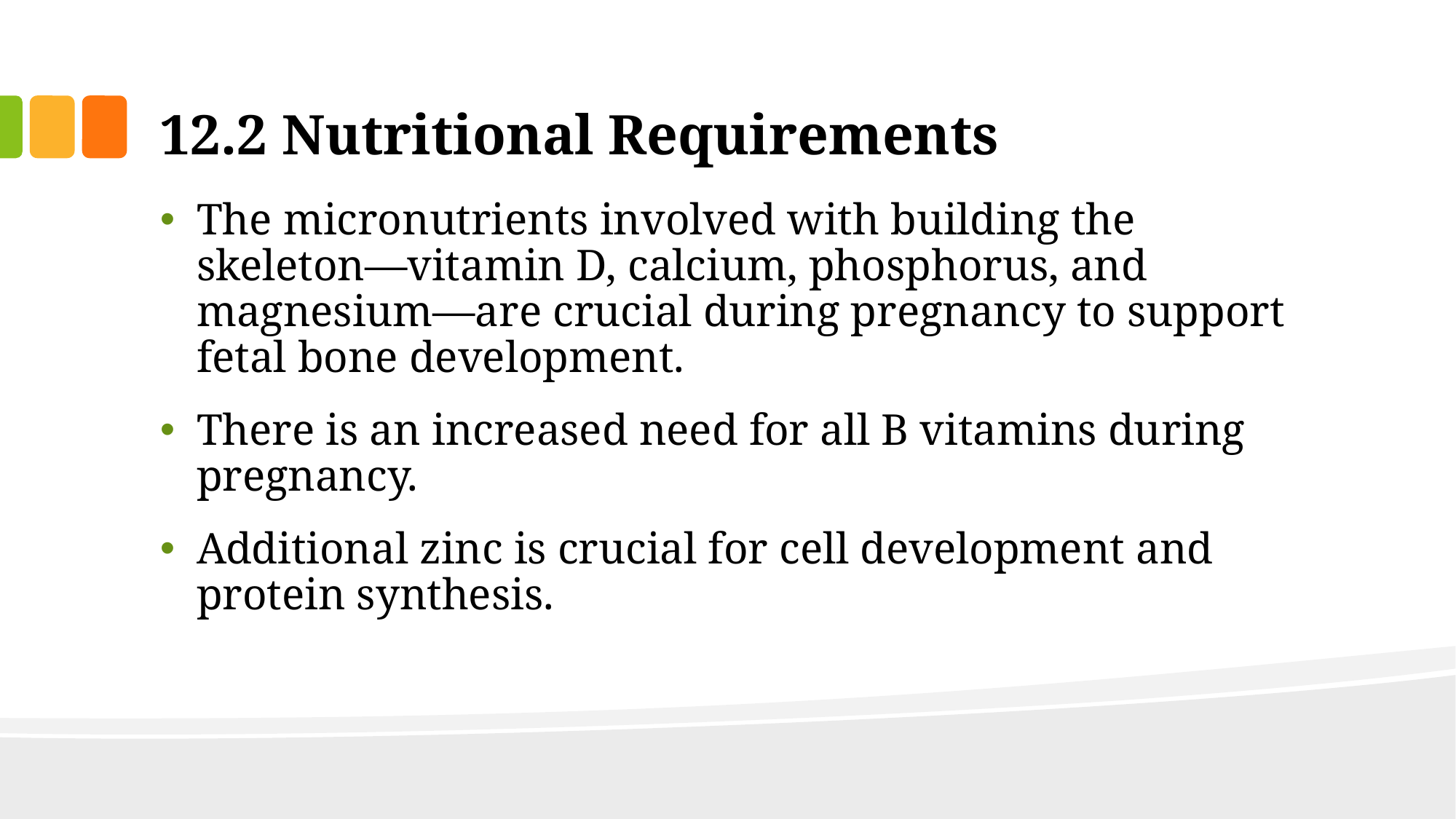

# 12.2 Nutritional Requirements
The micronutrients involved with building the skeleton—vitamin D, calcium, phosphorus, and magnesium—are crucial during pregnancy to support fetal bone development.
There is an increased need for all B vitamins during pregnancy.
Additional zinc is crucial for cell development and protein synthesis.